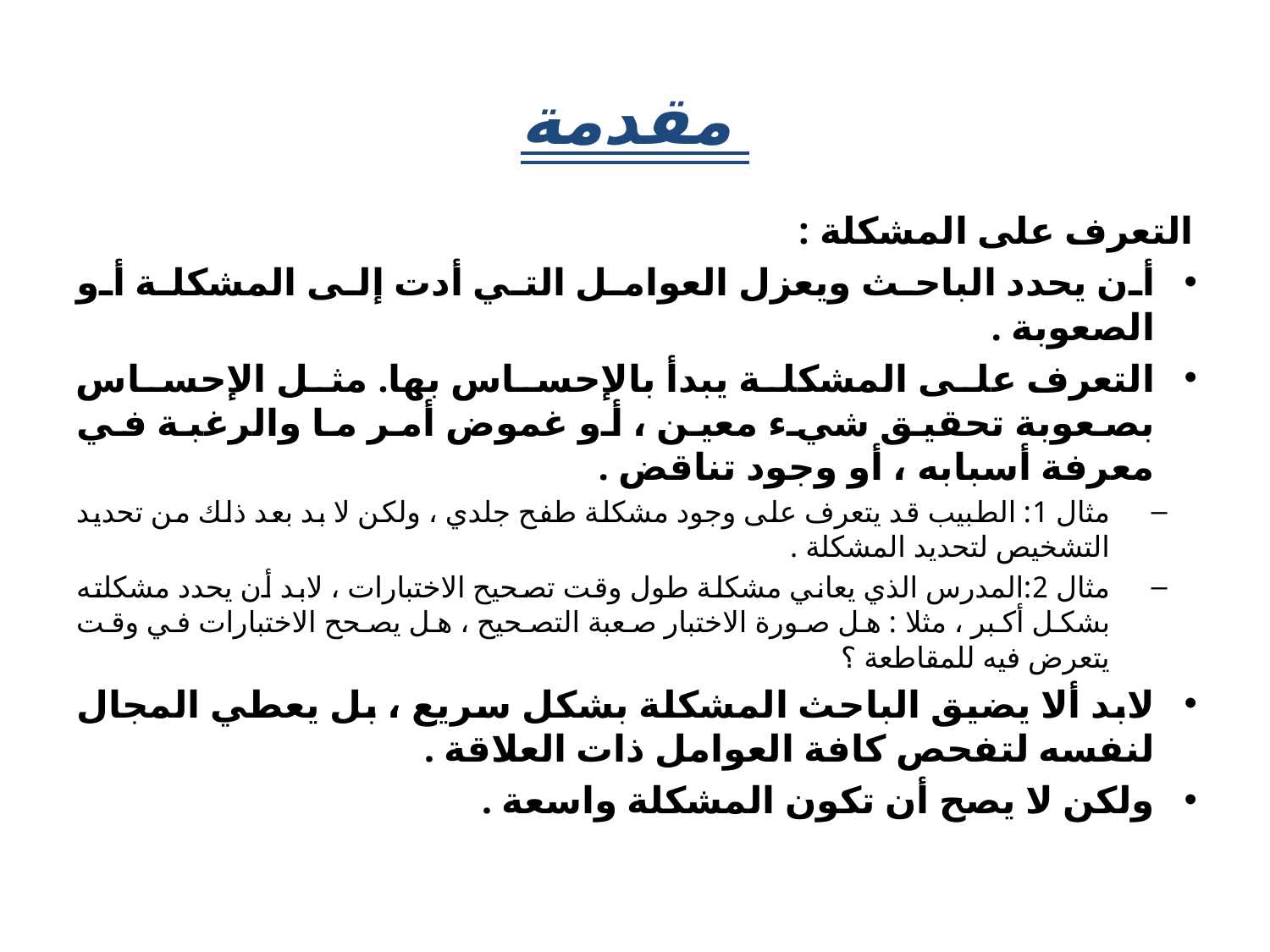

# مقدمة
التعرف على المشكلة :
أن يحدد الباحث ويعزل العوامل التي أدت إلى المشكلة أو الصعوبة .
التعرف على المشكلة يبدأ بالإحساس بها. مثل الإحساس بصعوبة تحقيق شيء معين ، أو غموض أمر ما والرغبة في معرفة أسبابه ، أو وجود تناقض .
مثال 1: الطبيب قد يتعرف على وجود مشكلة طفح جلدي ، ولكن لا بد بعد ذلك من تحديد التشخيص لتحديد المشكلة .
مثال 2:المدرس الذي يعاني مشكلة طول وقت تصحيح الاختبارات ، لابد أن يحدد مشكلته بشكل أكبر ، مثلا : هل صورة الاختبار صعبة التصحيح ، هل يصحح الاختبارات في وقت يتعرض فيه للمقاطعة ؟
لابد ألا يضيق الباحث المشكلة بشكل سريع ، بل يعطي المجال لنفسه لتفحص كافة العوامل ذات العلاقة .
ولكن لا يصح أن تكون المشكلة واسعة .